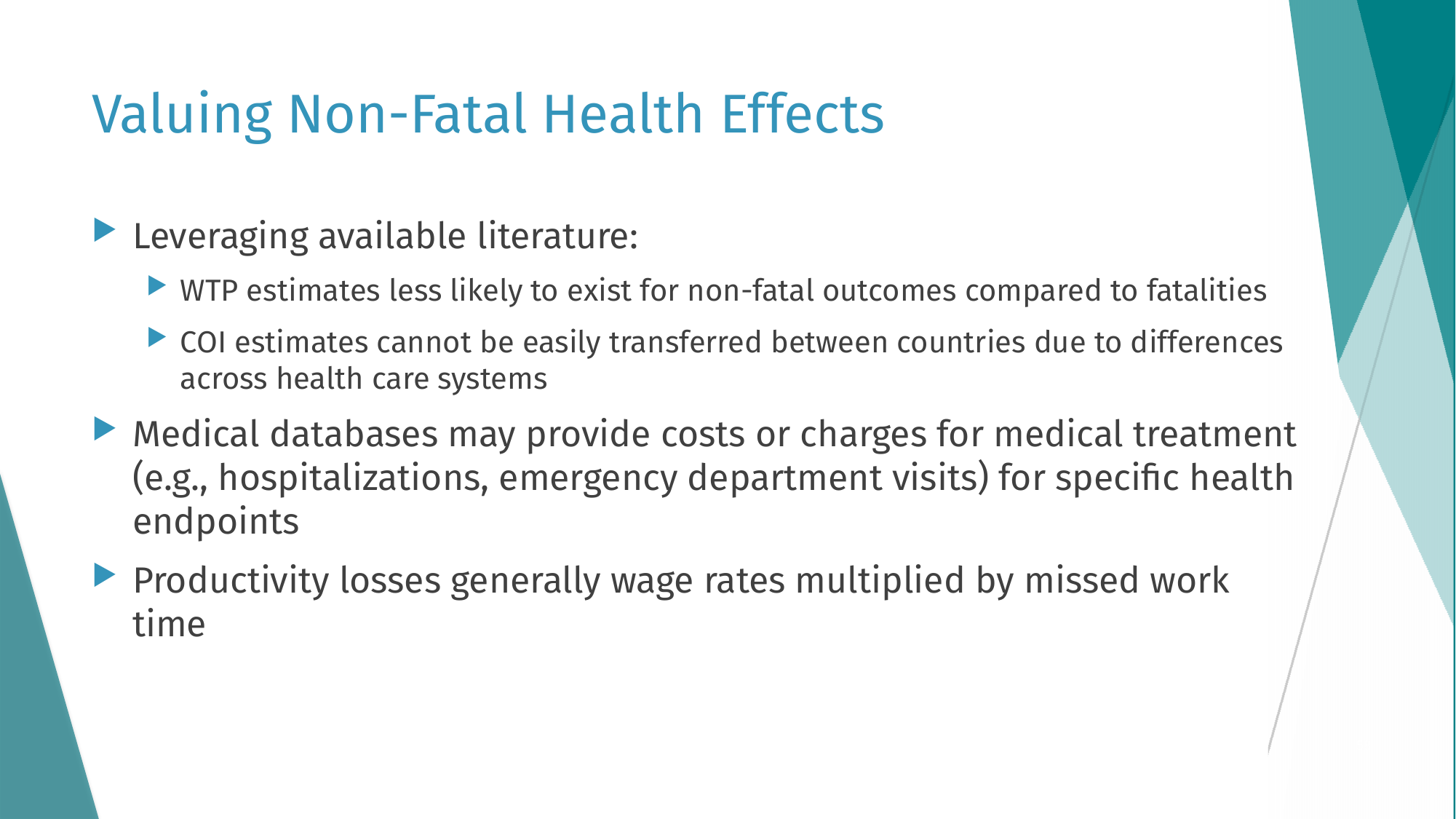

# Valuing Non-Fatal Health Effects
Leveraging available literature:
WTP estimates less likely to exist for non-fatal outcomes compared to fatalities
COI estimates cannot be easily transferred between countries due to differences across health care systems
Medical databases may provide costs or charges for medical treatment (e.g., hospitalizations, emergency department visits) for specific health endpoints
Productivity losses generally wage rates multiplied by missed work time

58